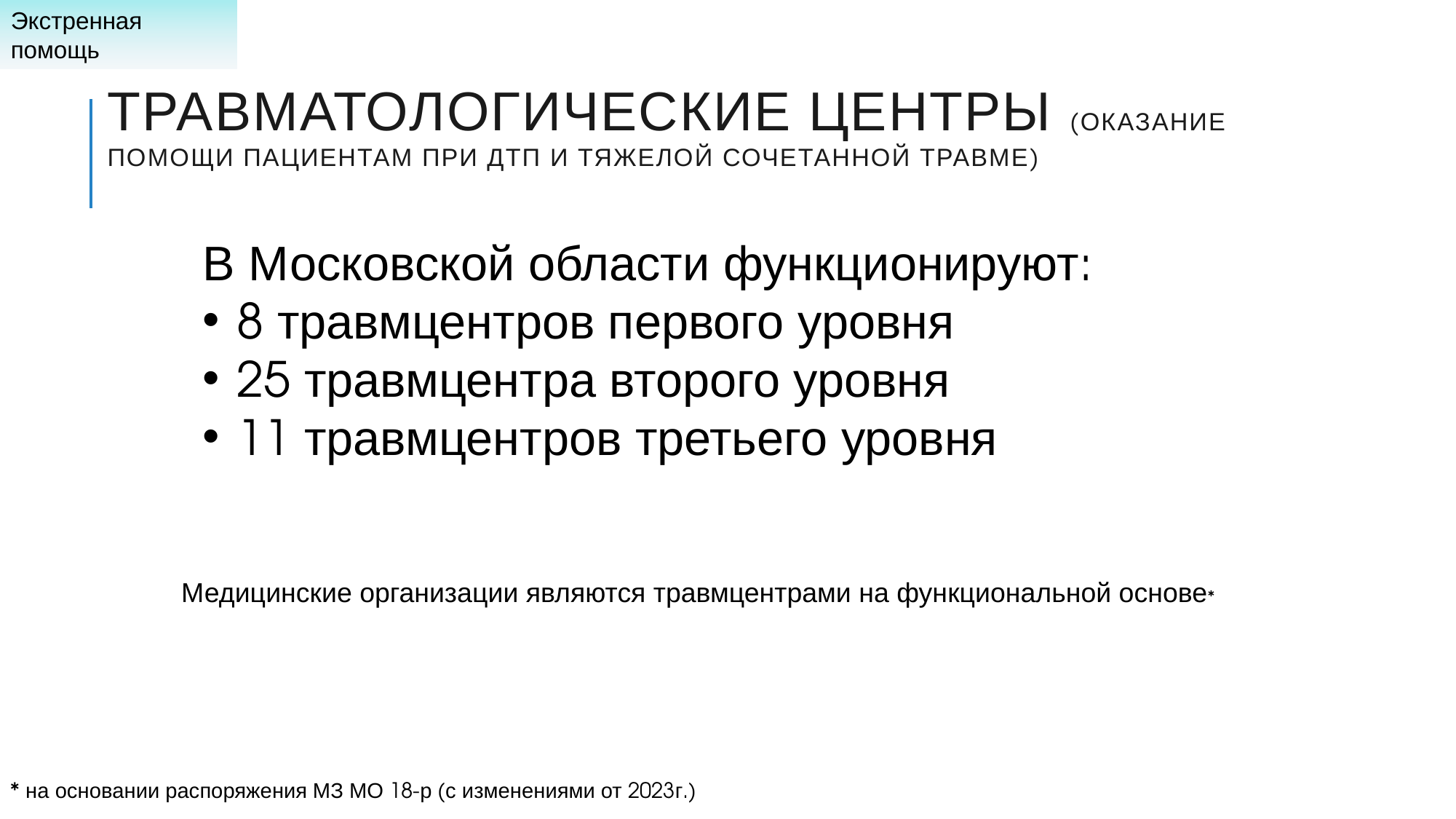

Экстренная помощь
# Травматологические центры (оказание помощи пациентам при дтп и тяжелой сочетанной травме)
В Московской области функционируют:
8 травмцентров первого уровня
25 травмцентра второго уровня
11 травмцентров третьего уровня
Медицинские организации являются травмцентрами на функциональной основе*

* на основании распоряжения МЗ МО 18-р (с изменениями от 2023г.)